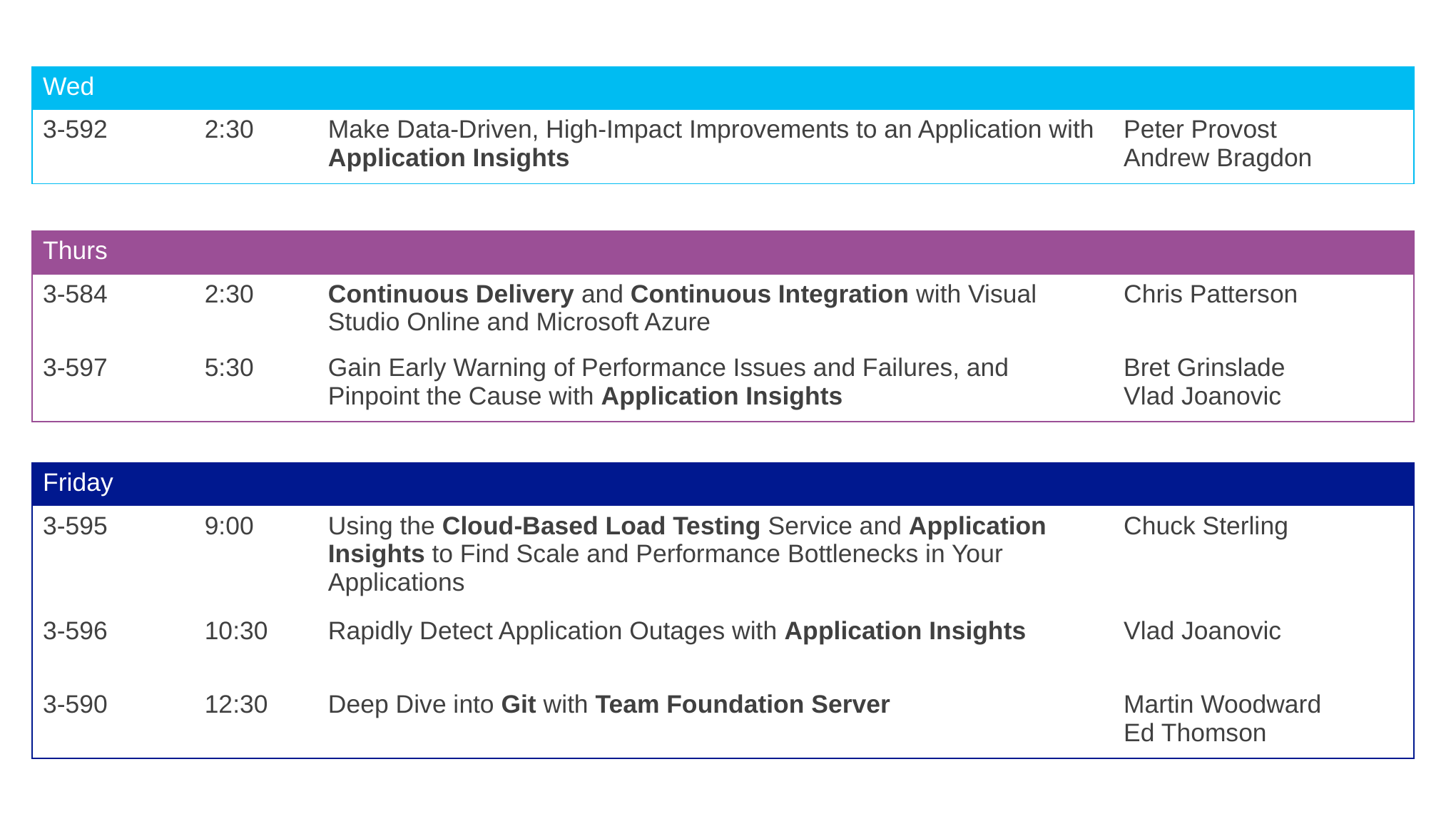

| Wed |  |  |  |
| --- | --- | --- | --- |
| 3-592 | 2:30 | Make Data-Driven, High-Impact Improvements to an Application with Application Insights | Peter Provost Andrew Bragdon |
| Thurs |  |  |  |
| --- | --- | --- | --- |
| 3-584 | 2:30 | Continuous Delivery and Continuous Integration with Visual Studio Online and Microsoft Azure | Chris Patterson |
| 3-597 | 5:30 | Gain Early Warning of Performance Issues and Failures, and Pinpoint the Cause with Application Insights | Bret Grinslade Vlad Joanovic |
| Friday |  |  |  |
| --- | --- | --- | --- |
| 3-595 | 9:00 | Using the Cloud-Based Load Testing Service and Application Insights to Find Scale and Performance Bottlenecks in Your Applications | Chuck Sterling |
| 3-596 | 10:30 | Rapidly Detect Application Outages with Application Insights | Vlad Joanovic |
| 3-590 | 12:30 | Deep Dive into Git with Team Foundation Server | Martin Woodward Ed Thomson |